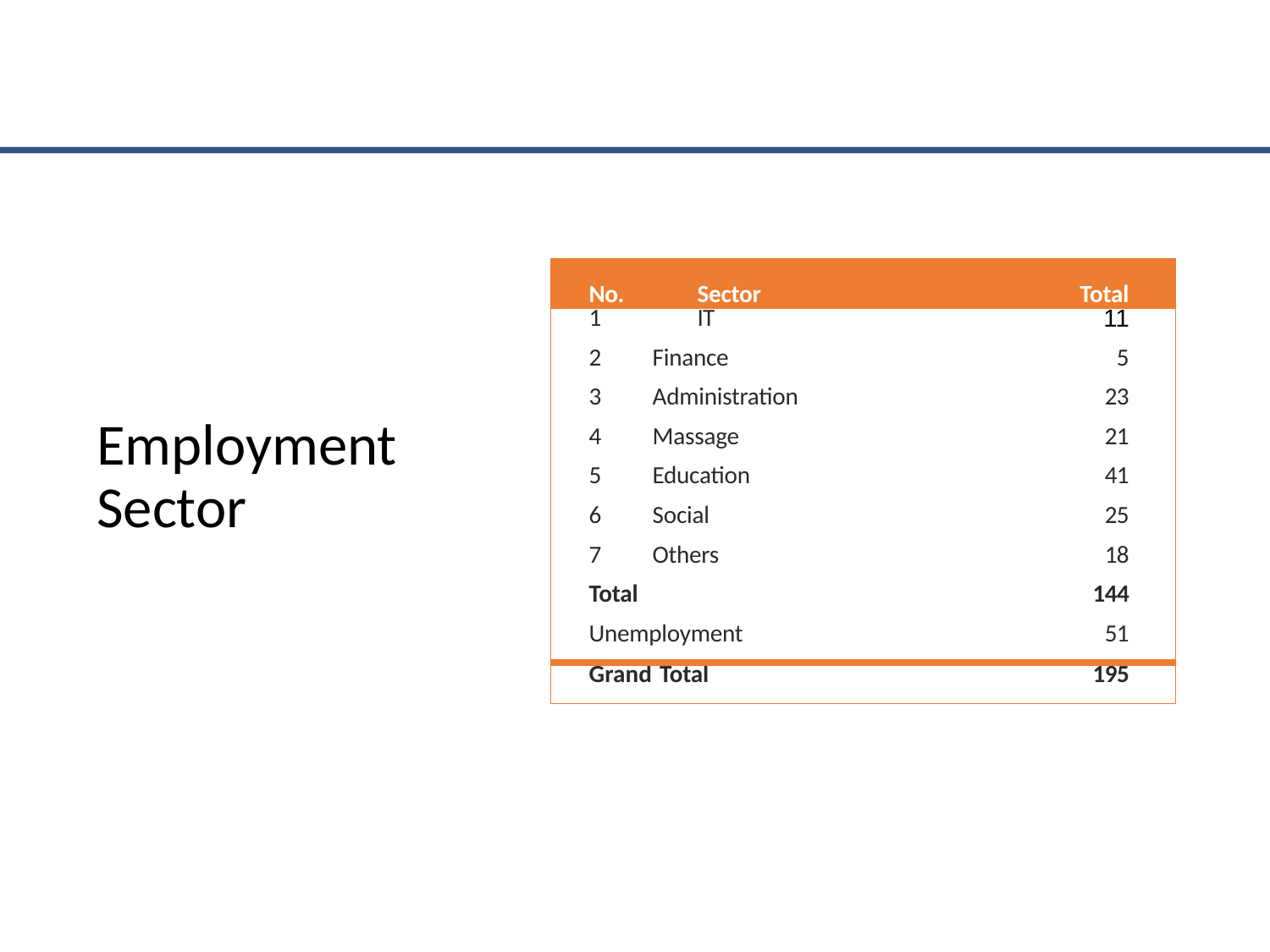

| No. Sector | Total |
| --- | --- |
| 1 IT | 11 |
| Finance | 5 |
| Administration | 23 |
| Massage | 21 |
| Education | 41 |
| Social | 25 |
| Others | 18 |
| Total | 144 |
| Unemployment | 51 |
| Grand Total | 195 |

Employment Sector
53